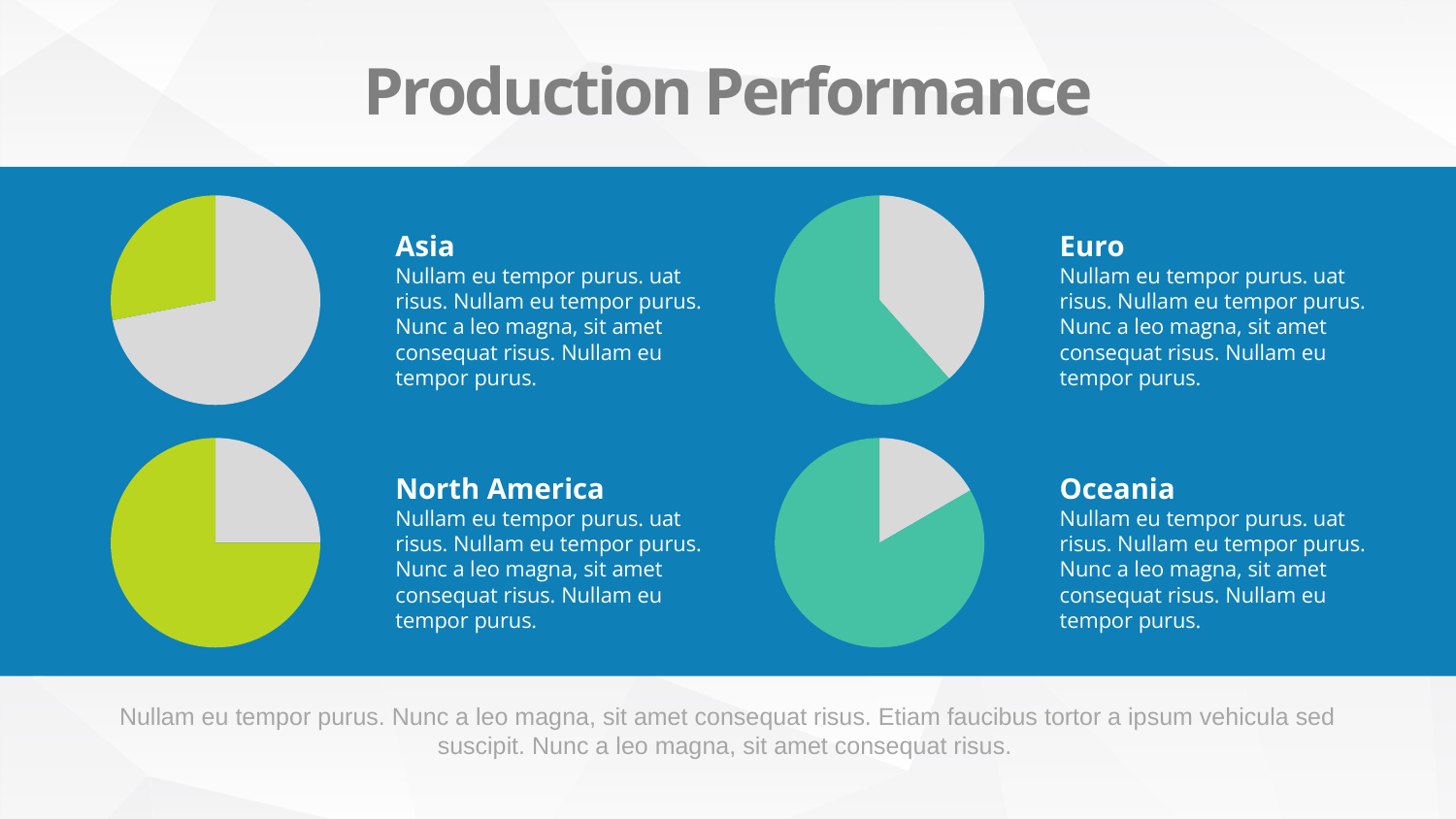

Production Performance

### Chart

| Category | Sales |
|---|---|
| 1st Qtr | 8.2 |
| 2nd Qtr | 3.2 |
Asia
Nullam eu tempor purus. uat risus. Nullam eu tempor purus. Nunc a leo magna, sit amet consequat risus. Nullam eu tempor purus.

### Chart

| Category | Sales |
|---|---|
| 1st Qtr | 5.0 |
| 2nd Qtr | 8.0 |
Euro
Nullam eu tempor purus. uat risus. Nullam eu tempor purus. Nunc a leo magna, sit amet consequat risus. Nullam eu tempor purus.

### Chart

| Category | Sales |
|---|---|
| 1st Qtr | 5.0 |
| 2nd Qtr | 15.0 |
North America
Nullam eu tempor purus. uat risus. Nullam eu tempor purus. Nunc a leo magna, sit amet consequat risus. Nullam eu tempor purus.

### Chart

| Category | Sales |
|---|---|
| 1st Qtr | 5.0 |
| 2nd Qtr | 25.0 |
Oceania
Nullam eu tempor purus. uat risus. Nullam eu tempor purus. Nunc a leo magna, sit amet consequat risus. Nullam eu tempor purus.
Nullam eu tempor purus. Nunc a leo magna, sit amet consequat risus. Etiam faucibus tortor a ipsum vehicula sed suscipit. Nunc a leo magna, sit amet consequat risus.